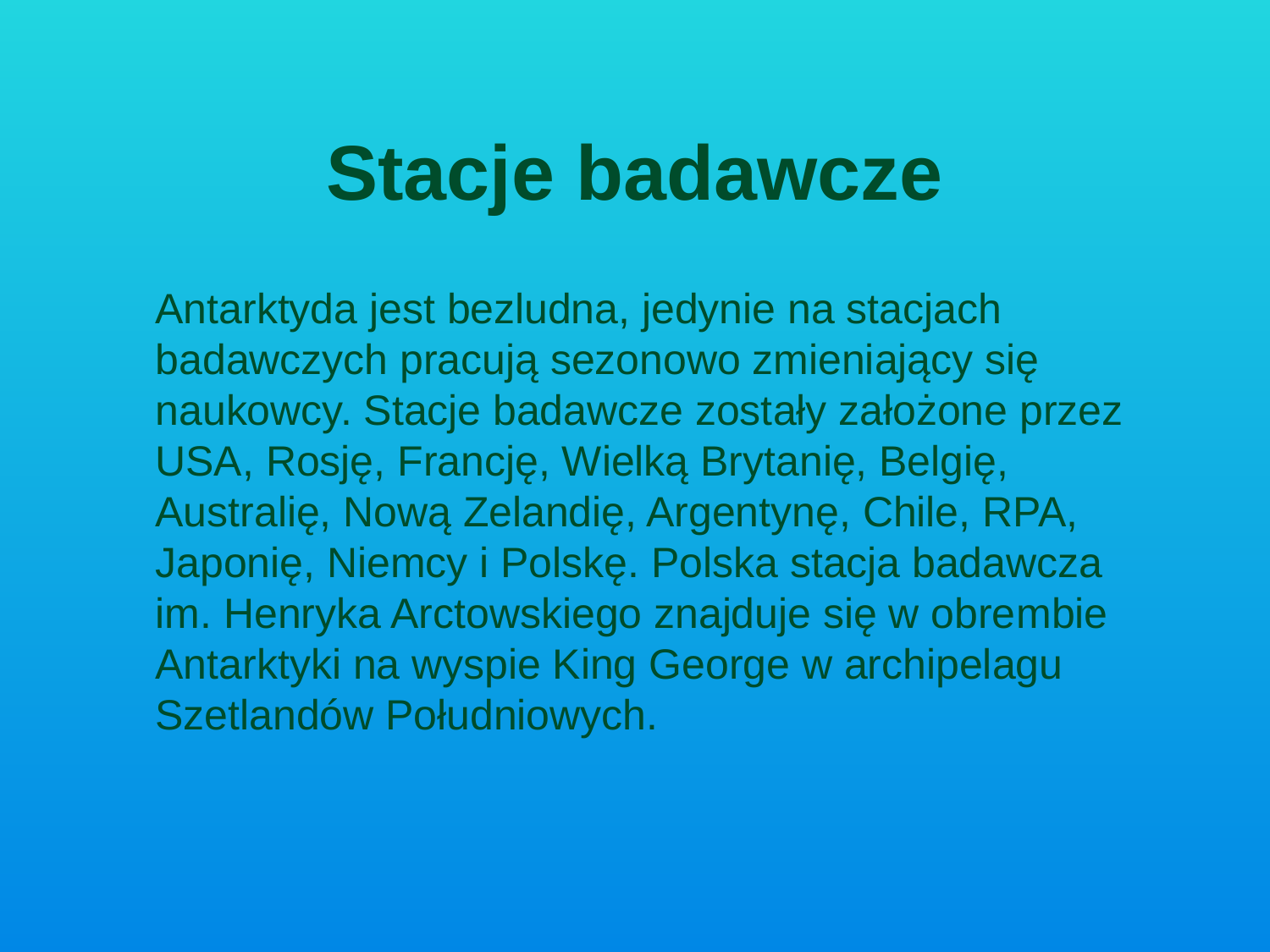

# Stacje badawcze
    Antarktyda jest bezludna, jedynie na stacjach badawczych pracują sezonowo zmieniający się naukowcy. Stacje badawcze zostały założone przez USA, Rosję, Francję, Wielką Brytanię, Belgię, Australię, Nową Zelandię, Argentynę, Chile, RPA, Japonię, Niemcy i Polskę. Polska stacja badawcza im. Henryka Arctowskiego znajduje się w obrembie Antarktyki na wyspie King George w archipelagu Szetlandów Południowych.